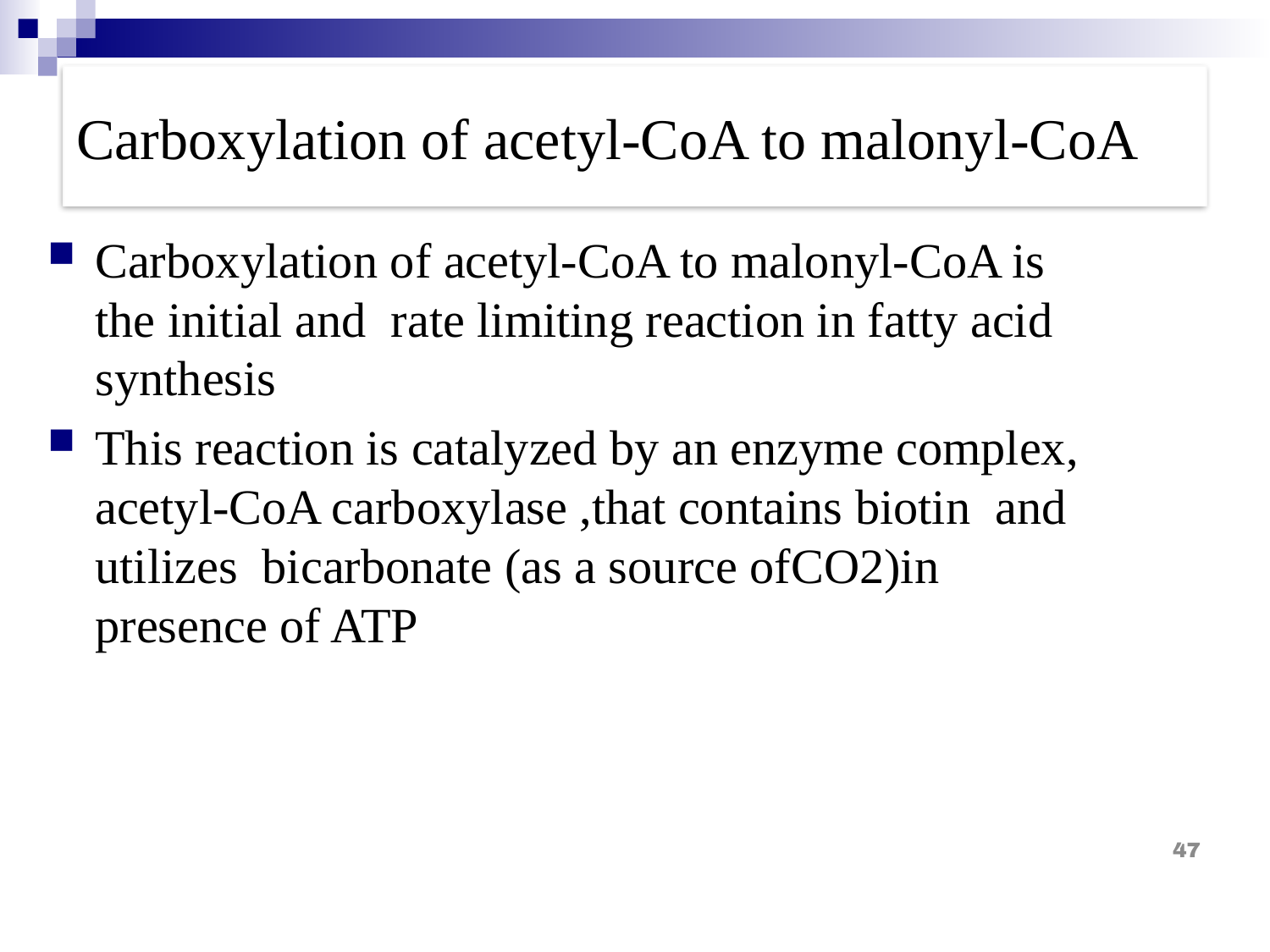

# Carboxylation of acetyl-CoA to malonyl-CoA
Carboxylation of acetyl-CoA to malonyl-CoA is the initial and  rate limiting reaction in fatty acid synthesis
This reaction is catalyzed by an enzyme complex, acetyl-CoA carboxylase ,that contains biotin  and utilizes  bicarbonate (as a source ofCO2)in presence of ATP
47